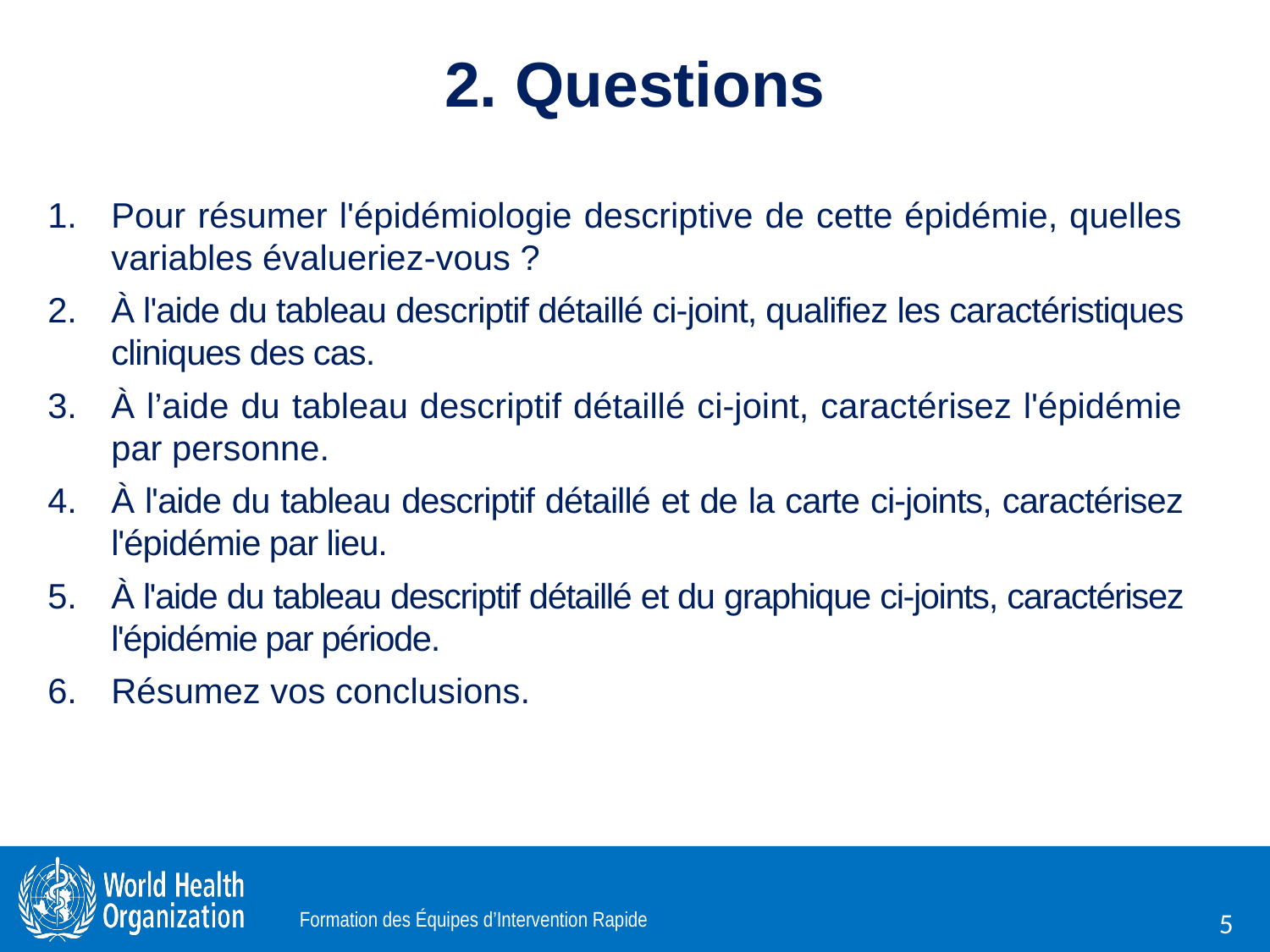

# 2. Questions
Pour résumer l'épidémiologie descriptive de cette épidémie, quelles variables évalueriez-vous ?
À l'aide du tableau descriptif détaillé ci-joint, qualifiez les caractéristiques cliniques des cas.
À l’aide du tableau descriptif détaillé ci-joint, caractérisez l'épidémie par personne.
À l'aide du tableau descriptif détaillé et de la carte ci-joints, caractérisez l'épidémie par lieu.
À l'aide du tableau descriptif détaillé et du graphique ci-joints, caractérisez l'épidémie par période.
Résumez vos conclusions.